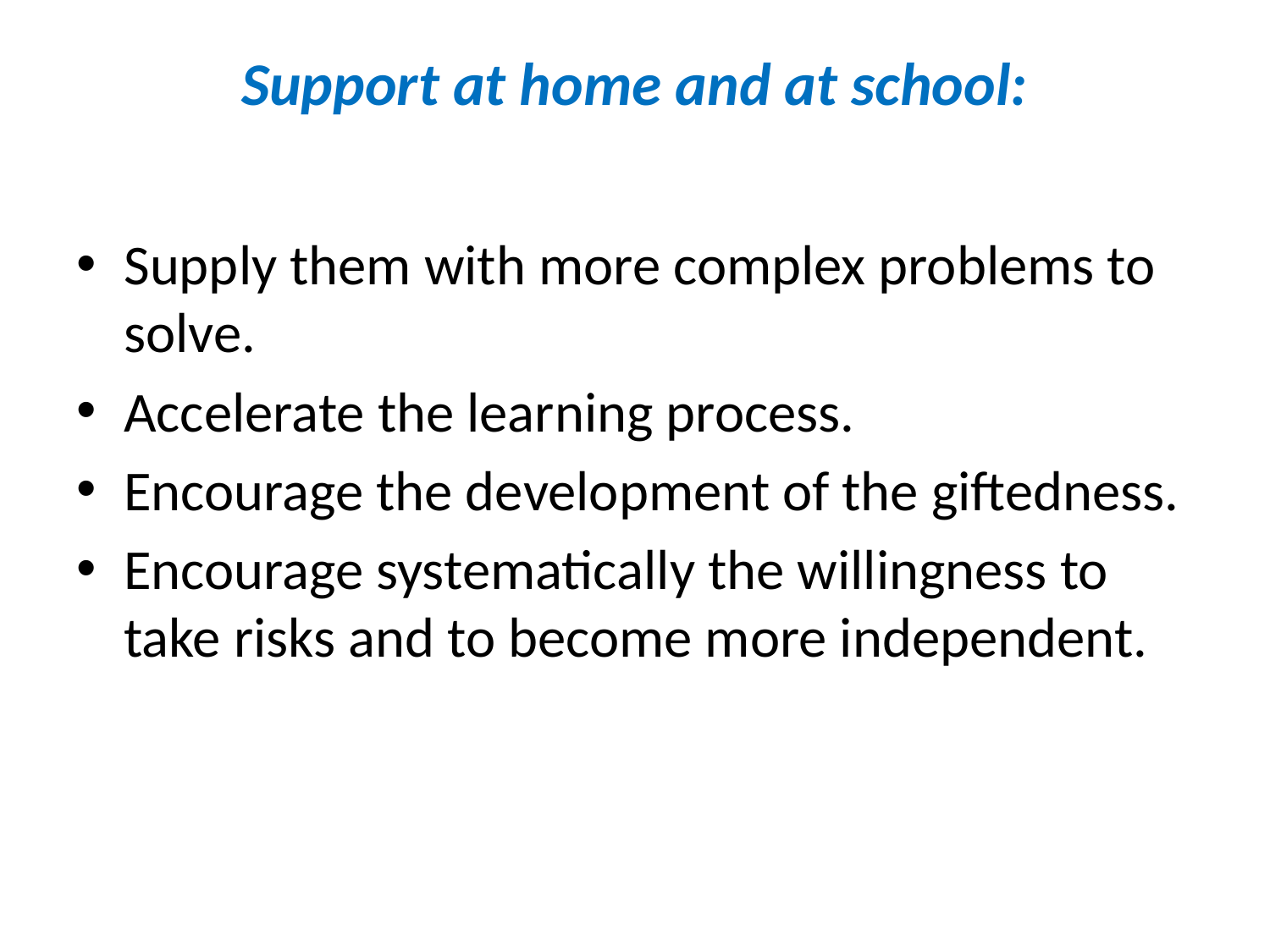

# Support at home and at school:
Supply them with more complex problems to solve.
Accelerate the learning process.
Encourage the development of the giftedness.
Encourage systematically the willingness to take risks and to become more independent.